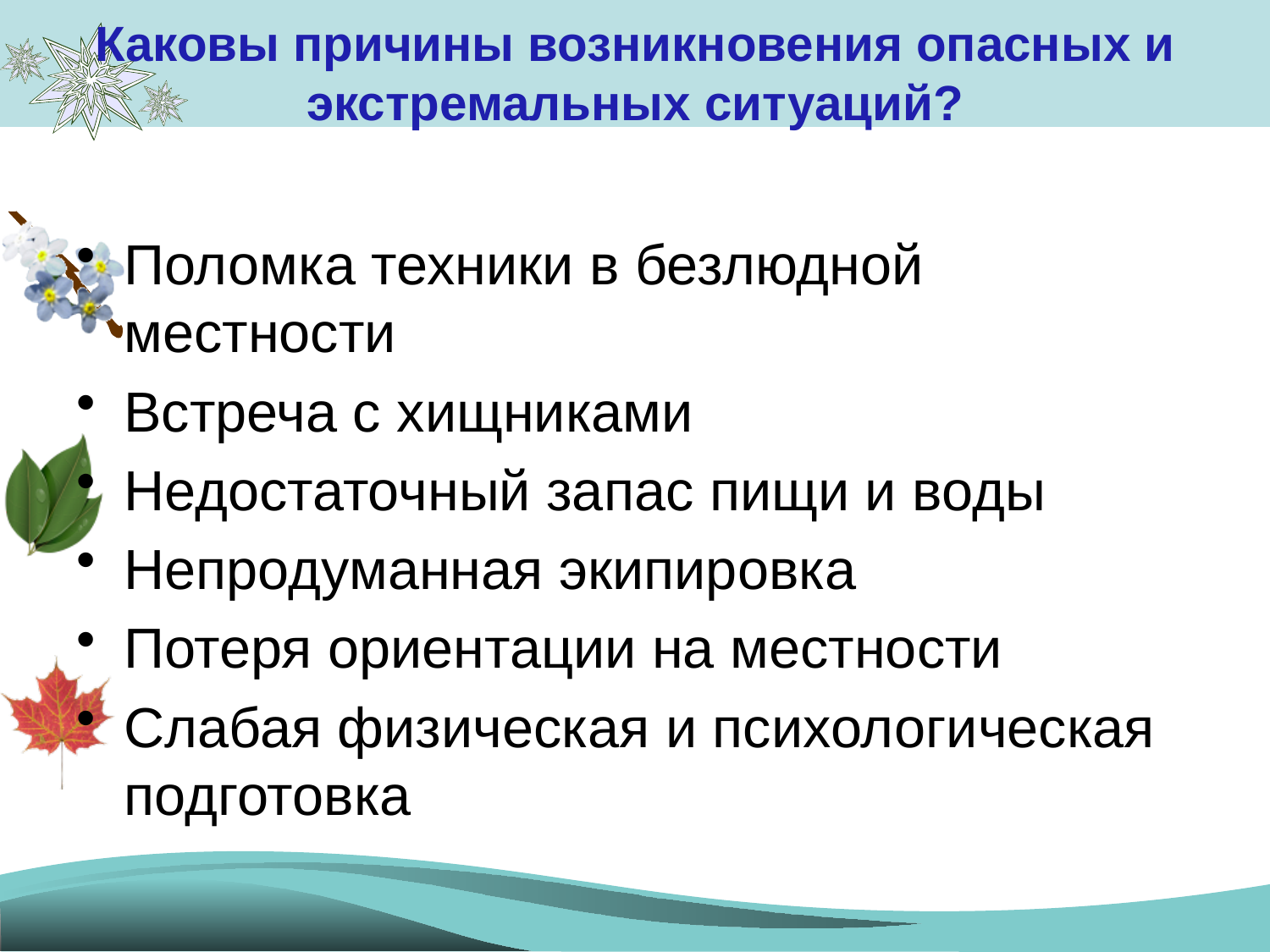

# Каковы причины возникновения опасных и экстремальных ситуаций?
Поломка техники в безлюдной местности
Встреча с хищниками
Недостаточный запас пищи и воды
Непродуманная экипировка
Потеря ориентации на местности
Слабая физическая и психологическая подготовка